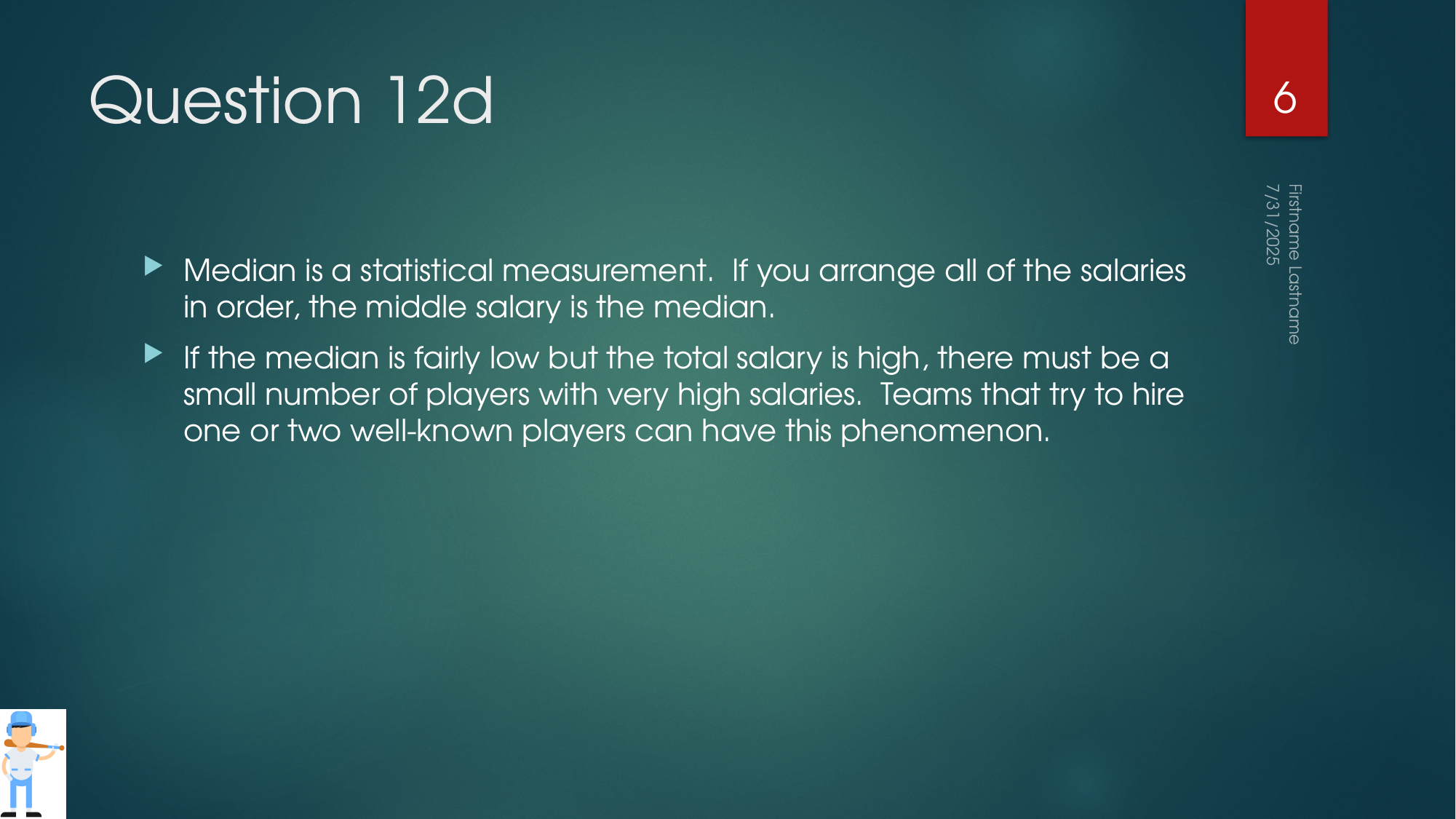

6
# Question 12d
7/31/2025
Median is a statistical measurement.  If you arrange all of the salaries in order, the middle salary is the median.
If the median is fairly low but the total salary is high, there must be a small number of players with very high salaries.  Teams that try to hire one or two well-known players can have this phenomenon.
Firstname Lastname